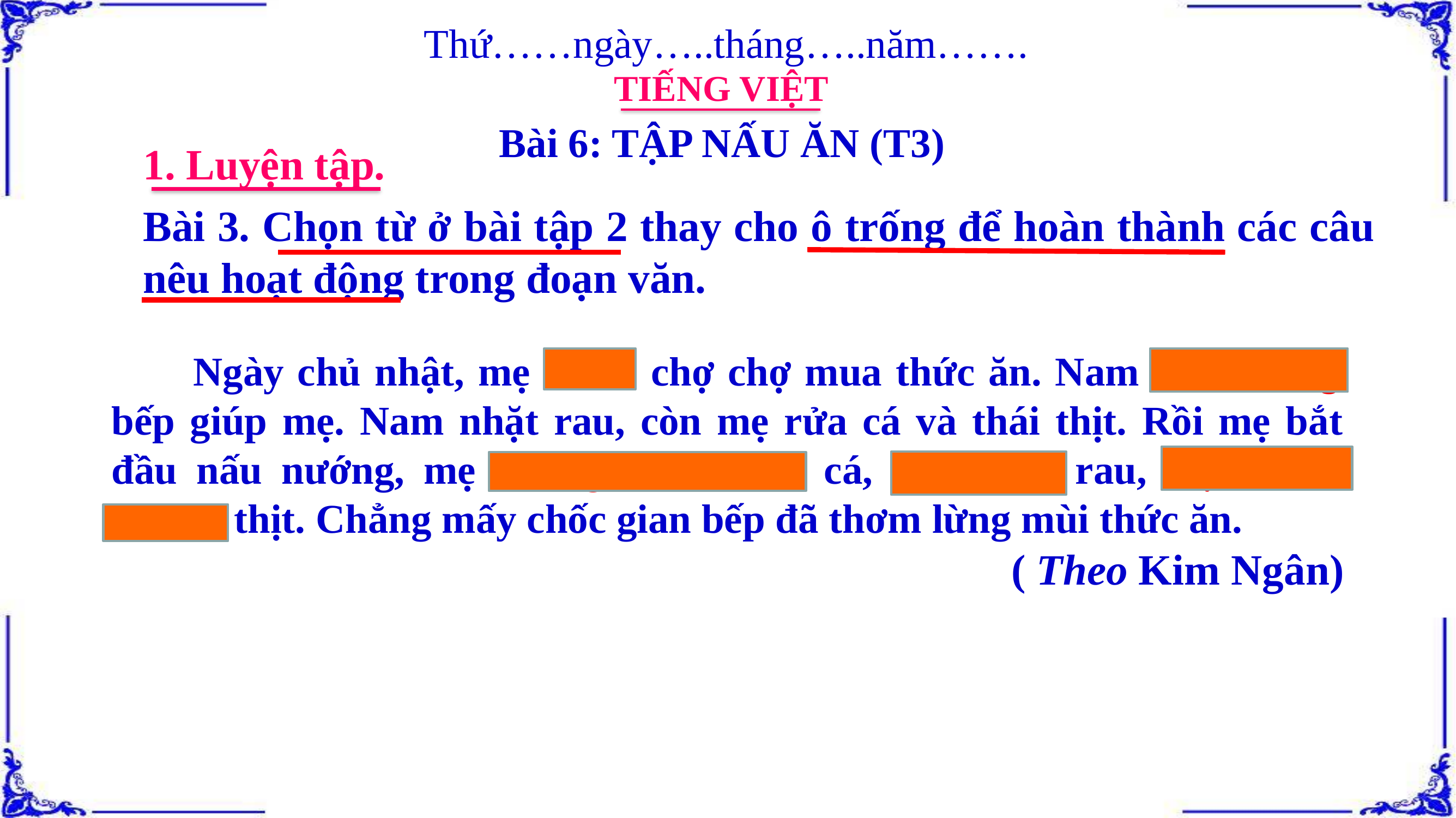

Thứ……ngày…..tháng…..năm…….
TIẾNG VIỆT
Bài 6: TẬP NẤU ĂN (T3)
1. Luyện tập.
Bài 3. Chọn từ ở bài tập 2 thay cho ô trống để hoàn thành các câu nêu hoạt động trong đoạn văn.
	Ngày chủ nhật, mẹ đi/ ra chợ chợ mua thức ăn. Nam vào/ xuống bếp giúp mẹ. Nam nhặt rau, còn mẹ rửa cá và thái thịt. Rồi mẹ bắt đầu nấu nướng, mẹ nướng/ kho/ luộc cá, luộc/ xào rau, luộc/ kho/ nướng thịt. Chẳng mấy chốc gian bếp đã thơm lừng mùi thức ăn.
 ( Theo Kim Ngân)